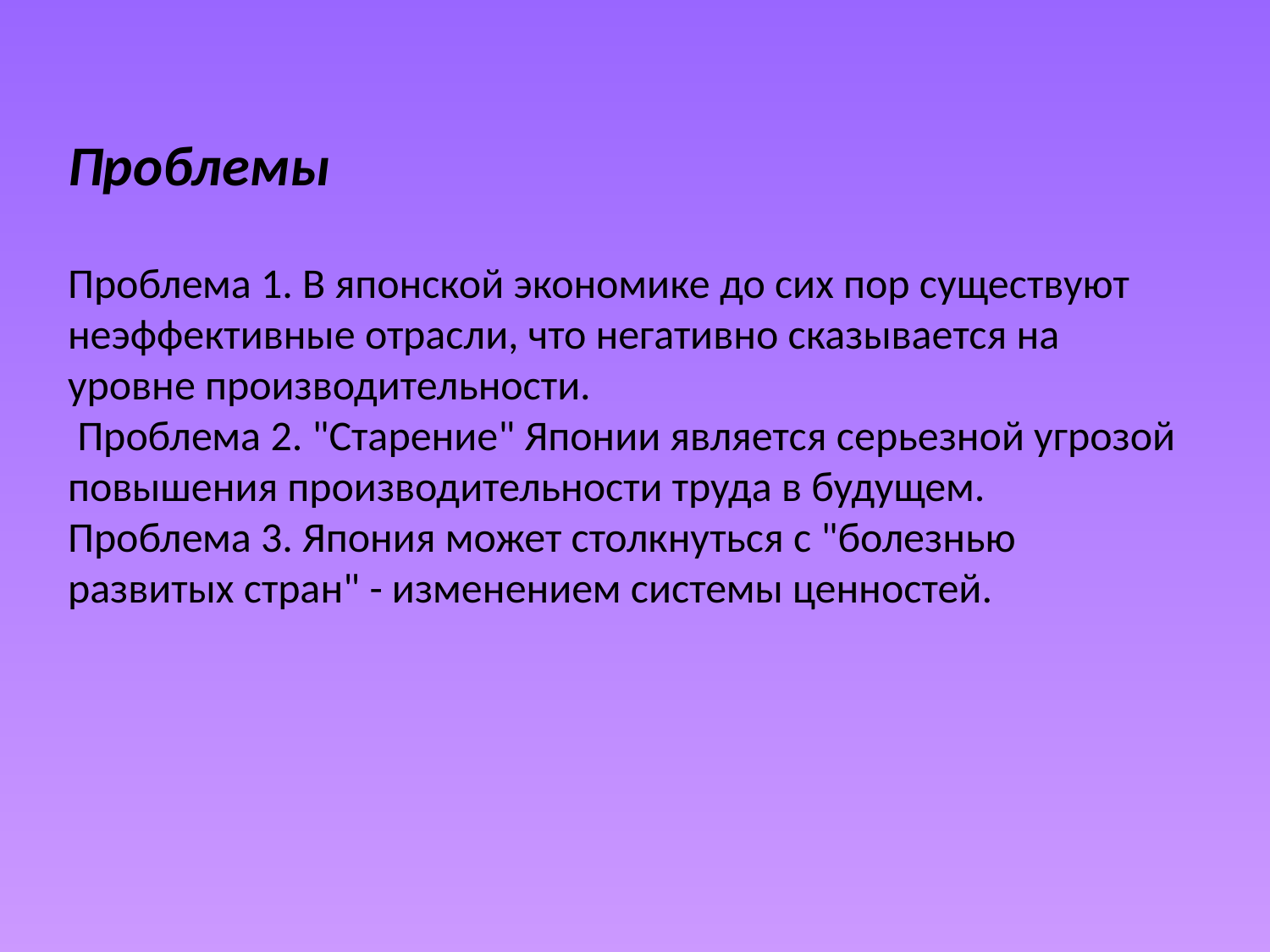

# Проблемы Проблема 1. В японской экономике до сих пор существуют неэффективные отрасли, что негативно сказывается на уровне производительности. Проблема 2. "Старение" Японии является серьезной угрозой повышения производительности труда в будущем. Проблема 3. Япония может столкнуться с "болезнью развитых стран" - изменением системы ценностей.